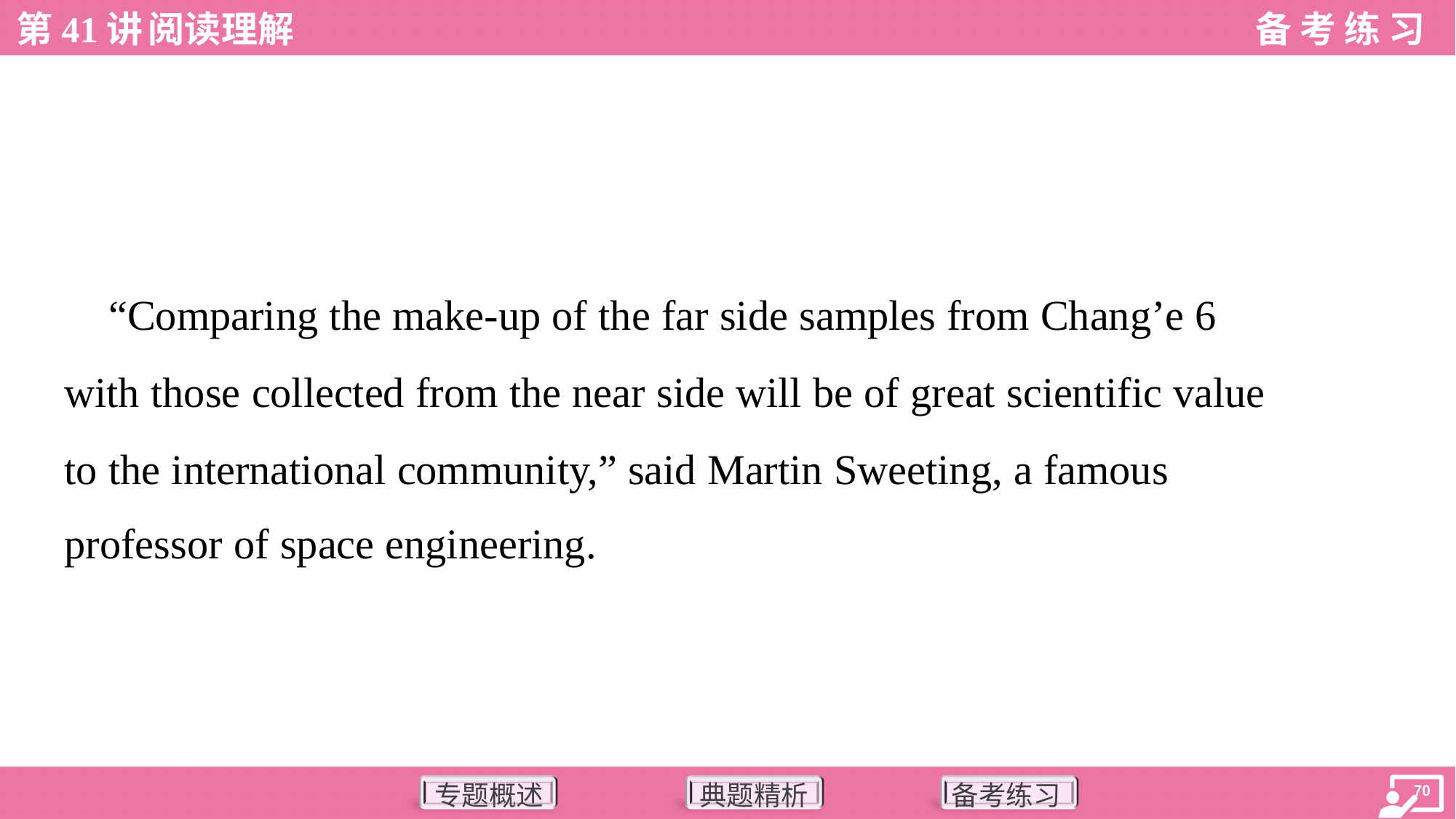

“Comparing the make-up of the far side samples from Chang’e 6
with those collected from the near side will be of great scientific value
to the international community,” said Martin Sweeting, a famous
professor of space engineering.